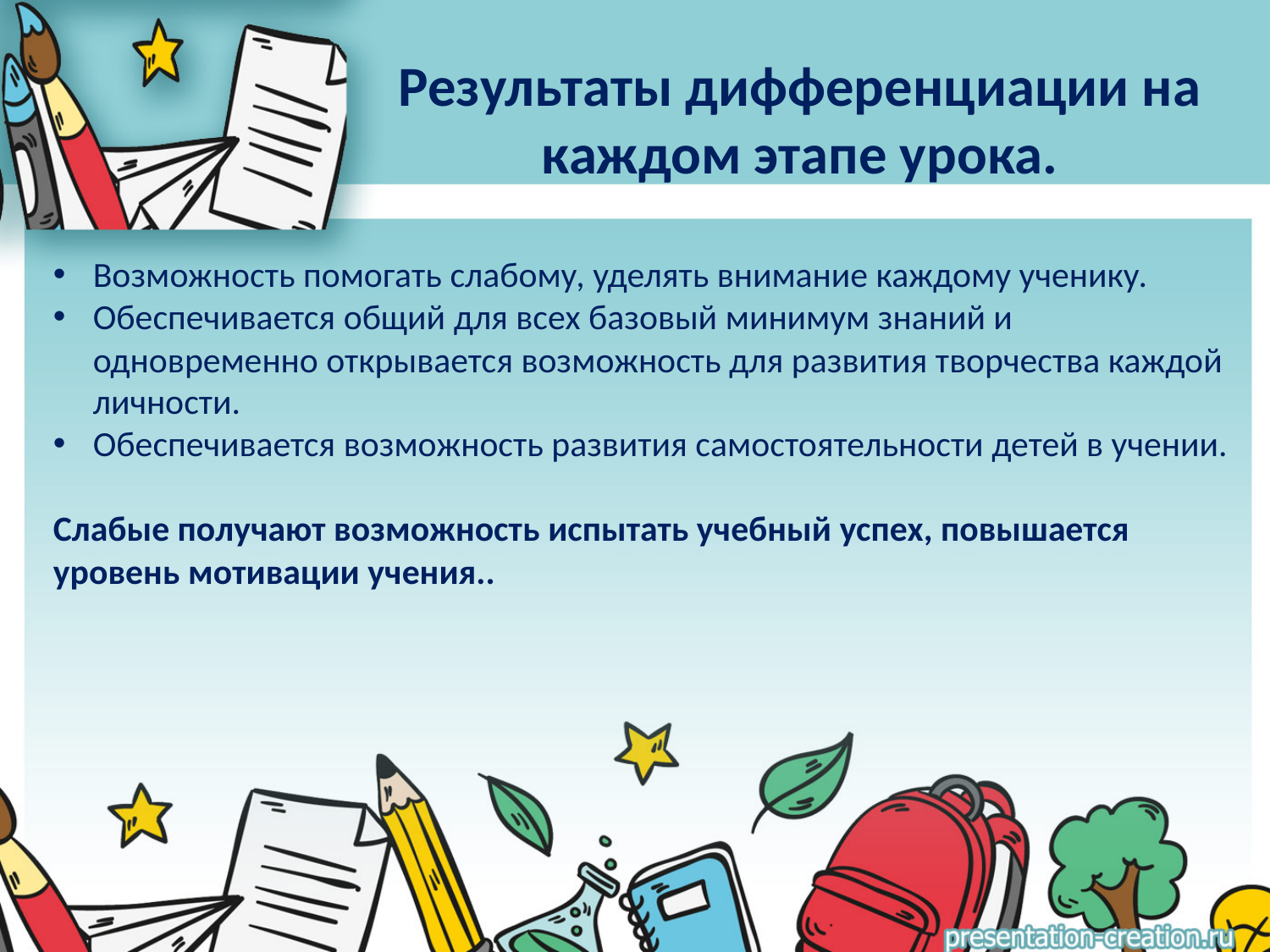

# Результаты дифференциации на каждом этапе урока.
Возможность помогать слабому, уделять внимание каждому ученику.
Обеспечивается общий для всех базовый минимум знаний и одновременно открывается возможность для развития творчества каждой личности.
Обеспечивается возможность развития самостоятельности детей в учении.

Слабые получают возможность испытать учебный успех, повышается уровень мотивации учения..